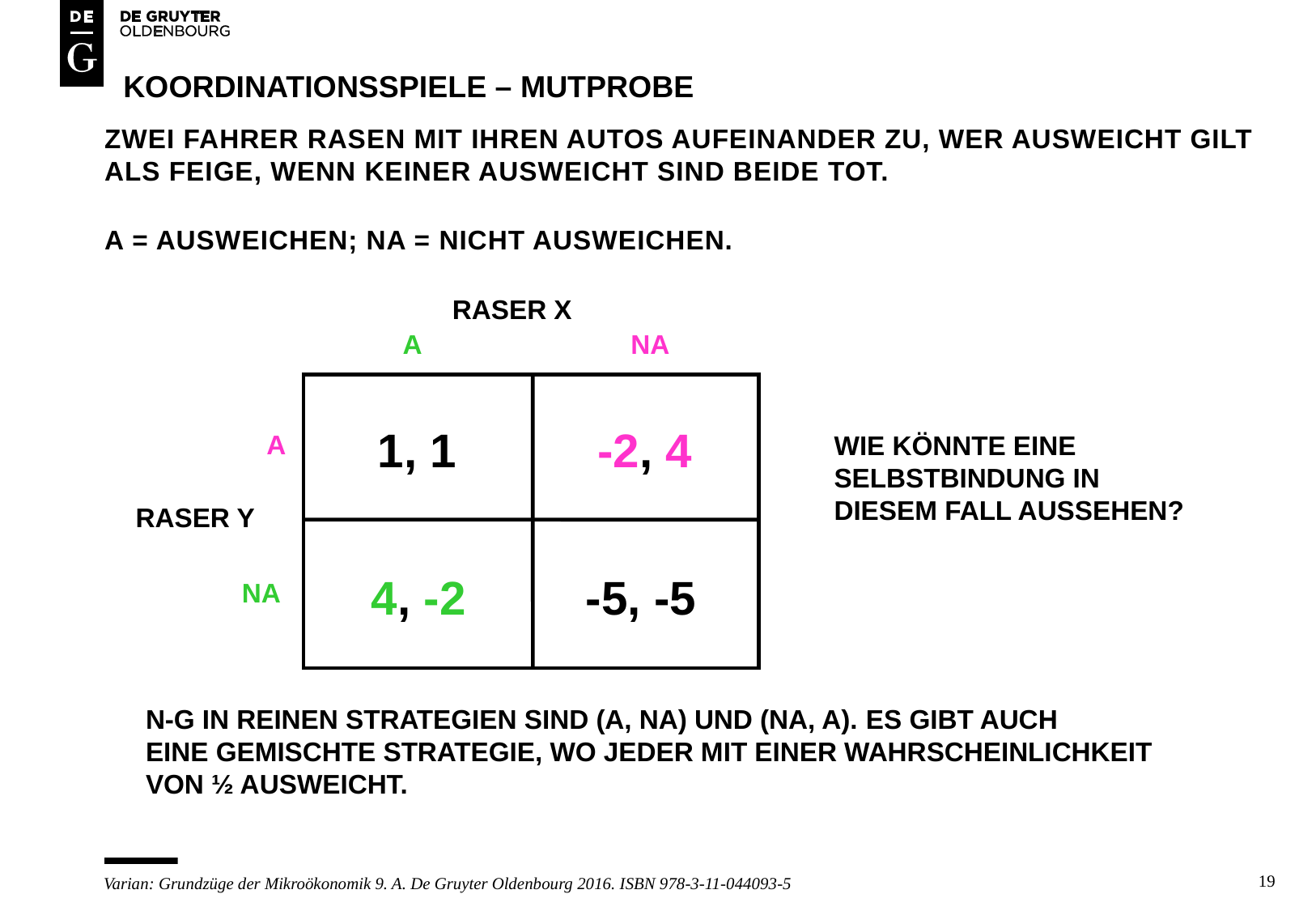

# Koordinationsspiele – mutprobe
ZWEI FAHRER RASEN MIT IHREN AUTOS AUFEINANDER ZU, wer ausweicht gilt als feige, wenn keiner ausweicht sind beide tot.
A = ausweichen; na = nicht ausweichen.
RASER X

A
NA

1, 1
-2, 4
A
WIE KÖNNTE EINE
SELBSTBINDUNG IN
DIESEM FALL AUSSEHEN?
RASER Y
4, -2
-5, -5
NA
N-G IN REINEN STRATEGIEN SIND (A, NA) UND (NA, A). ES GIBT AUCH
EINE GEMISCHTE STRATEGIE, WO JEDER MIT EINER WAHRSCHEINLICHKEIT
VON ½ AUSWEICHT.
19
Varian: Grundzüge der Mikroökonomik 9. A. De Gruyter Oldenbourg 2016. ISBN 978-3-11-044093-5